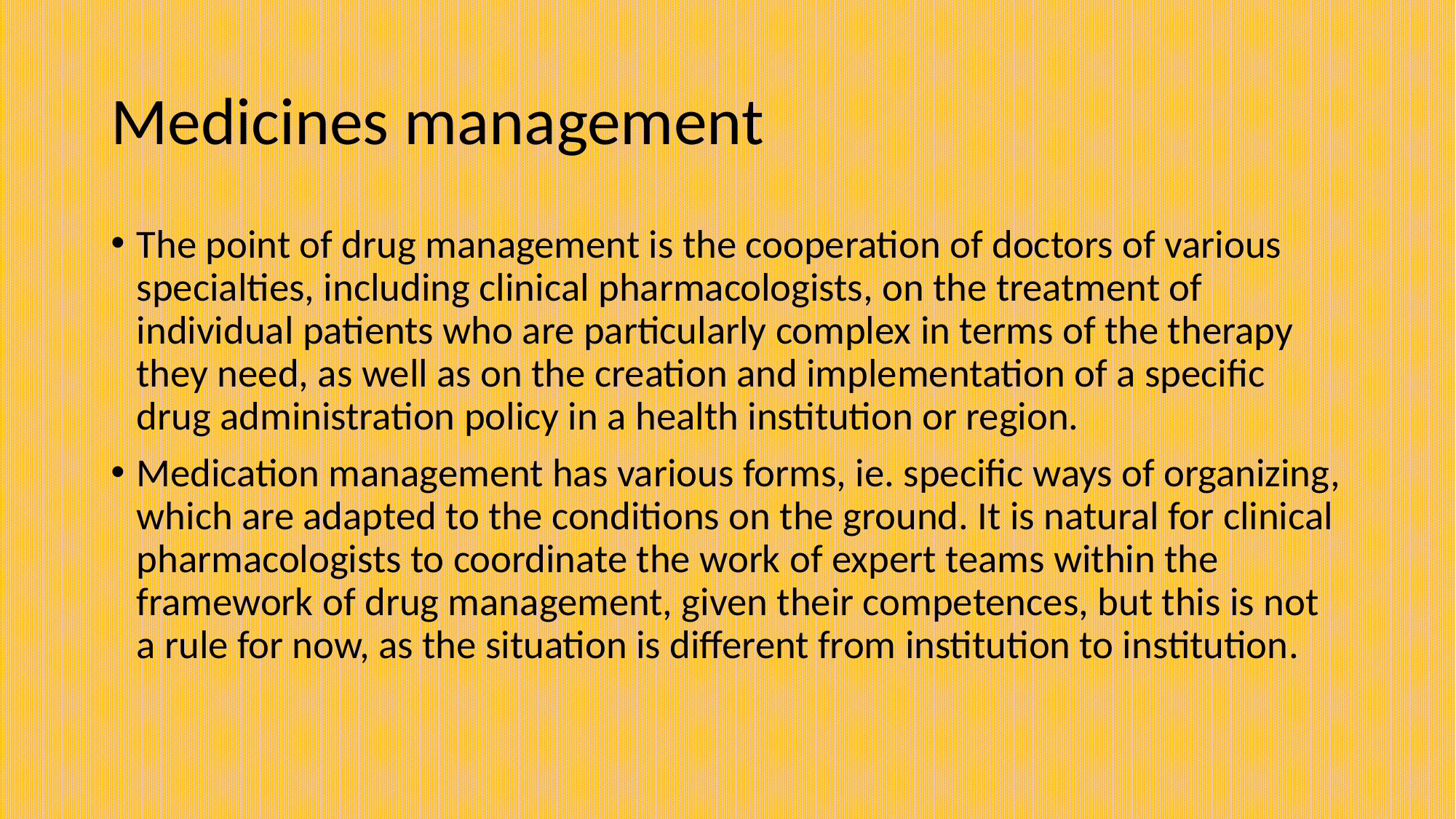

# Medicines management
The point of drug management is the cooperation of doctors of various specialties, including clinical pharmacologists, on the treatment of individual patients who are particularly complex in terms of the therapy they need, as well as on the creation and implementation of a specific drug administration policy in a health institution or region.
Medication management has various forms, ie. specific ways of organizing, which are adapted to the conditions on the ground. It is natural for clinical pharmacologists to coordinate the work of expert teams within the framework of drug management, given their competences, but this is not a rule for now, as the situation is different from institution to institution.